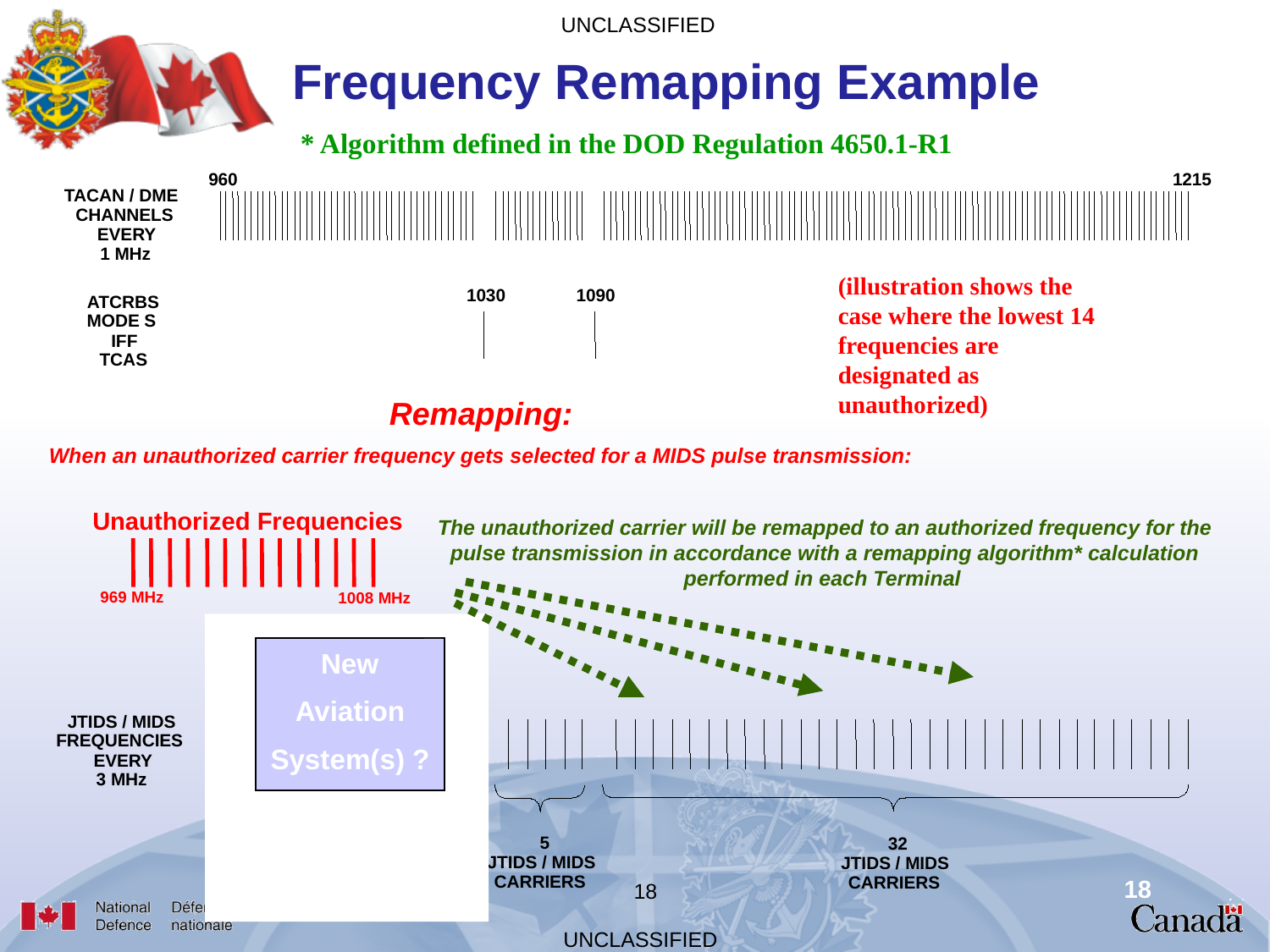

# Frequency Remapping Example
* Algorithm defined in the DOD Regulation 4650.1-R1
Remapping:
When an unauthorized carrier frequency gets selected for a MIDS pulse transmission:
The unauthorized carrier will be remapped to an authorized frequency for the pulse transmission in accordance with a remapping algorithm* calculation performed in each Terminal

1215
960
TACAN / DME

CHANNELS
EVERY
1 MHz
(illustration shows the case where the lowest 14 frequencies are designated as unauthorized)
Unauthorized Frequencies

969 MHz
1008 MHz

New
Aviation
System(s) ?
1090
1030
ATCRBS
MODE S

IFF
TCAS
JTIDS / MIDS

14
JTIDS / MIDS
CARRIERS
FREQUENCIES
EVERY
3 MHz

5
32
JTIDS / MIDS
JTIDS / MIDS
18
CARRIERS
CARRIERS